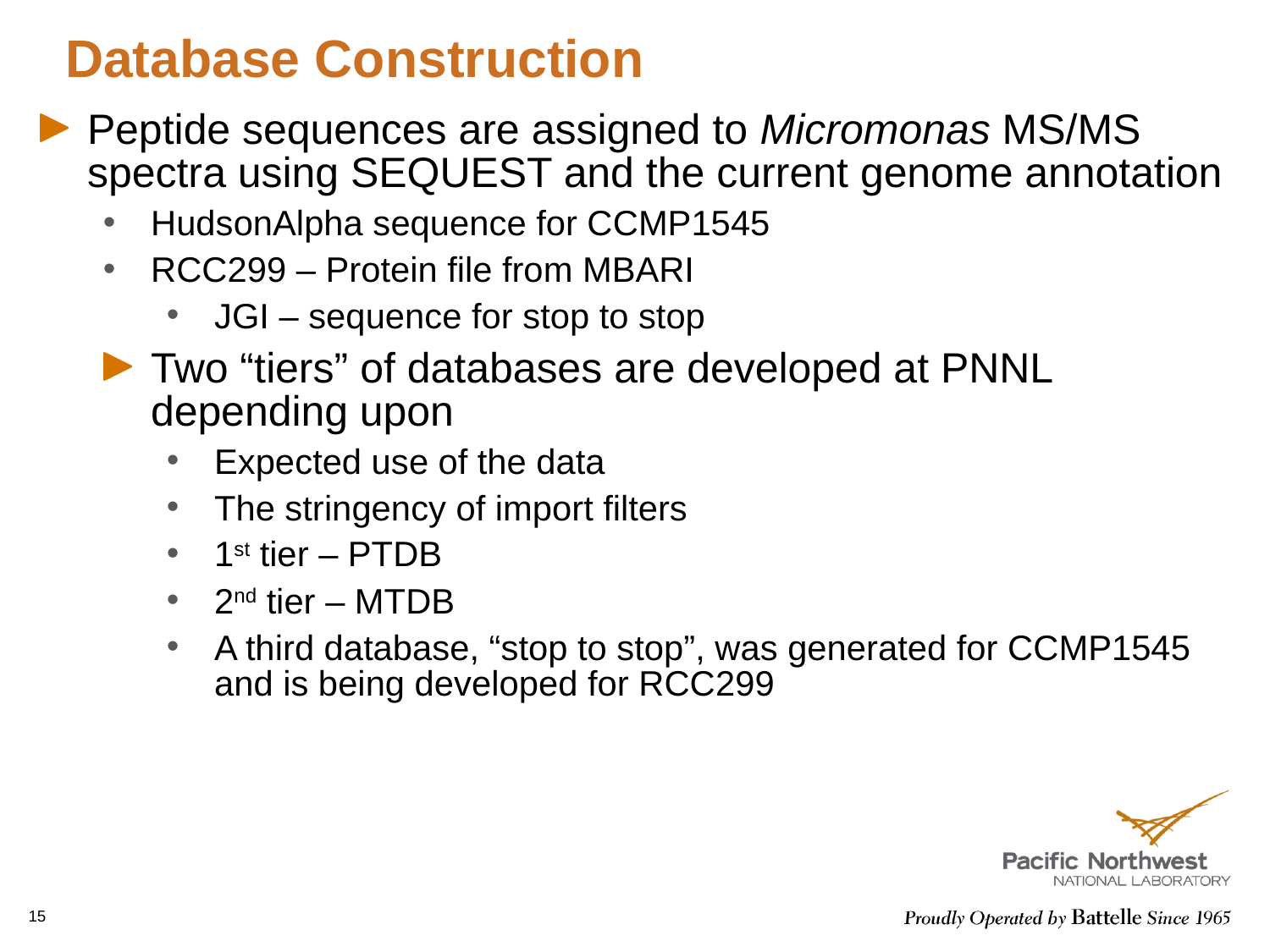

Database Construction
Peptide sequences are assigned to Micromonas MS/MS spectra using SEQUEST and the current genome annotation
HudsonAlpha sequence for CCMP1545
RCC299 – Protein file from MBARI
JGI – sequence for stop to stop
Two “tiers” of databases are developed at PNNL depending upon
Expected use of the data
The stringency of import filters
1st tier – PTDB
2nd tier – MTDB
A third database, “stop to stop”, was generated for CCMP1545 and is being developed for RCC299

15